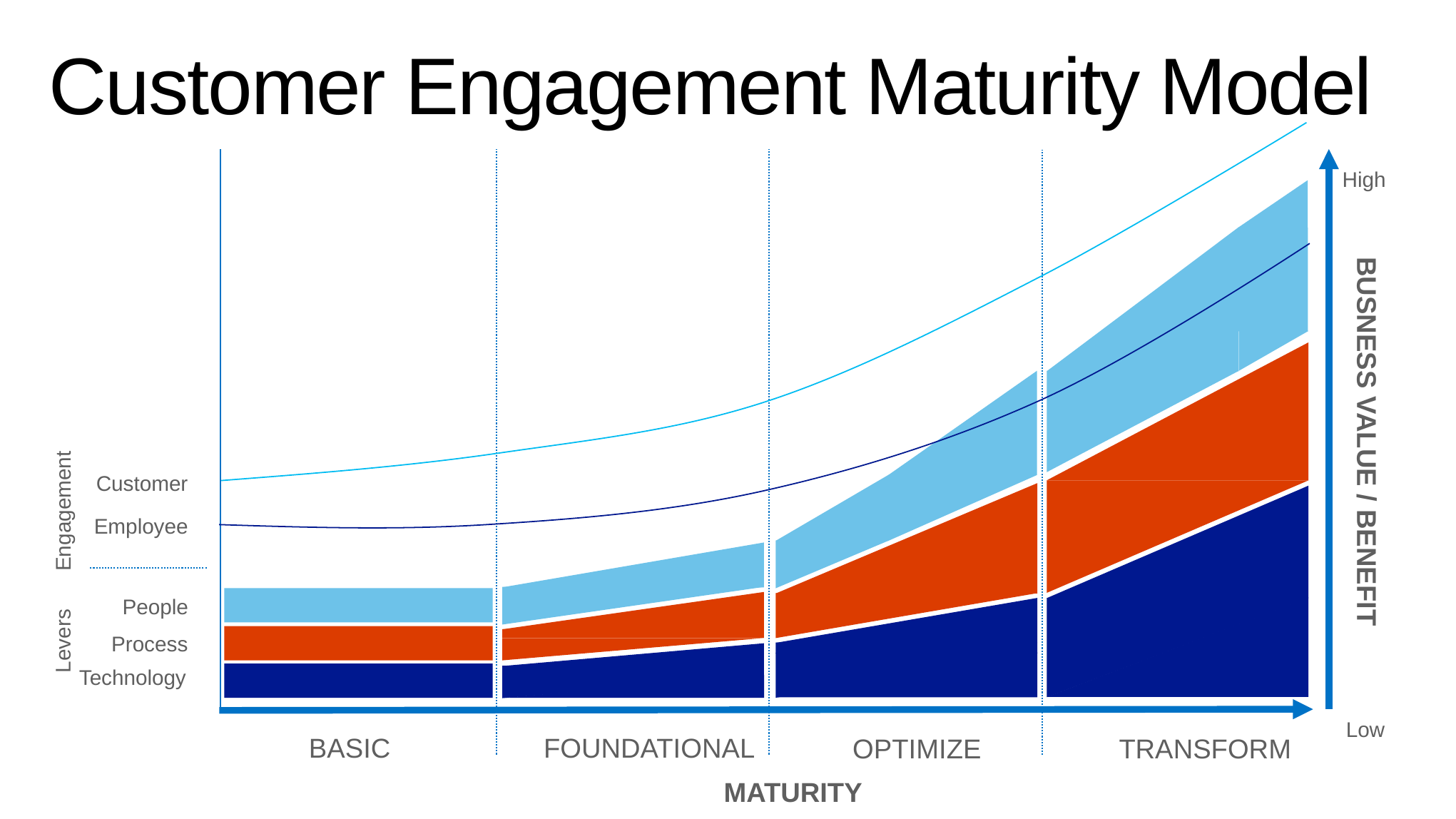

# Customer Engagement Maturity Model

High

BUSNESS VALUE / BENEFIT
Customer

Engagement
Employee

People

Levers
Process

Technology

Low
BASIC
FOUNDATIONAL
OPTIMIZE
TRANSFORM
MATURITY